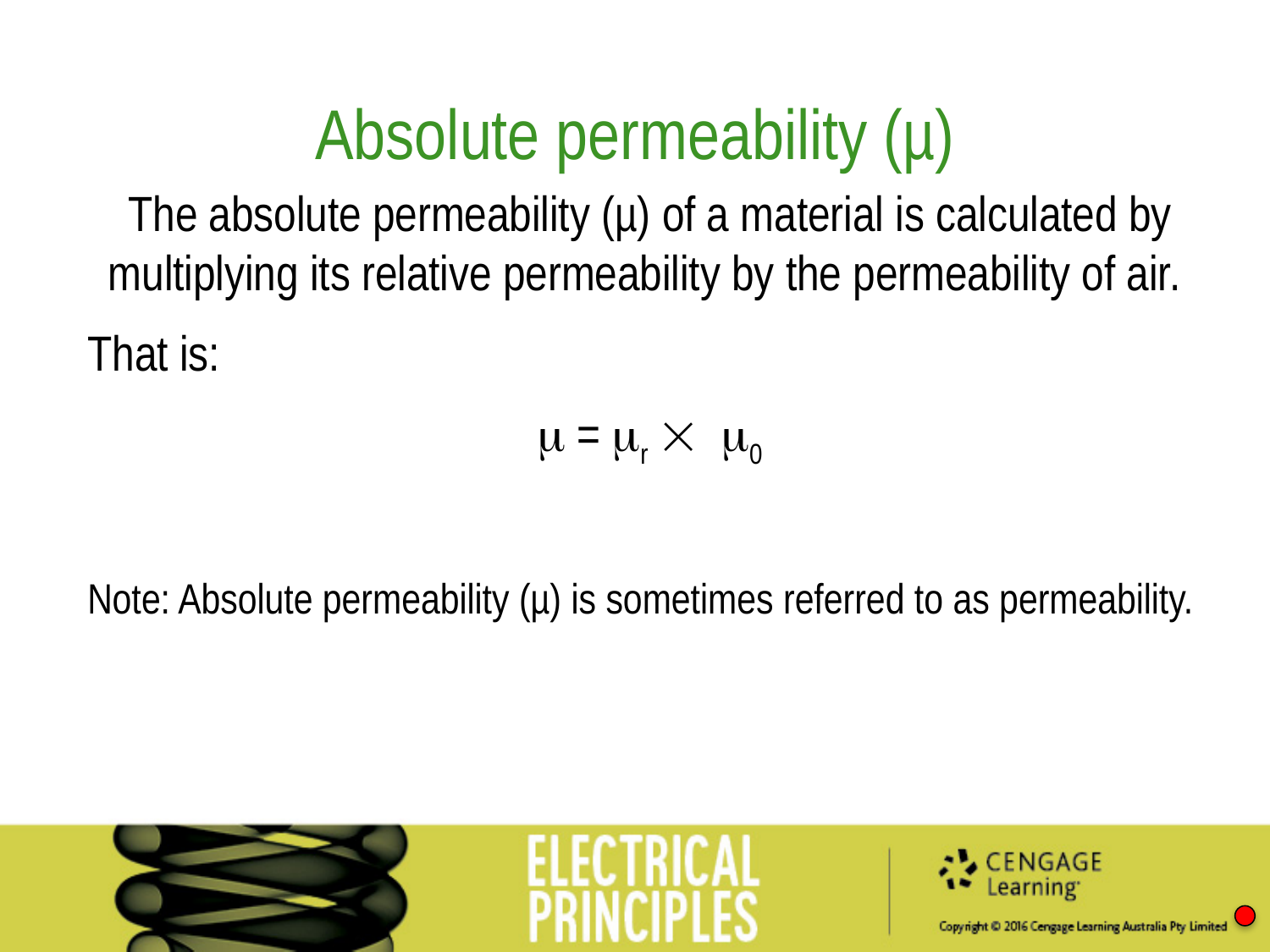

Absolute permeability (µ)

The absolute permeability (µ) of a material is calculated by multiplying its relative permeability by the permeability of air.
That is:
μ = μr ×  μ0

Note: Absolute permeability (µ) is sometimes referred to as permeability.